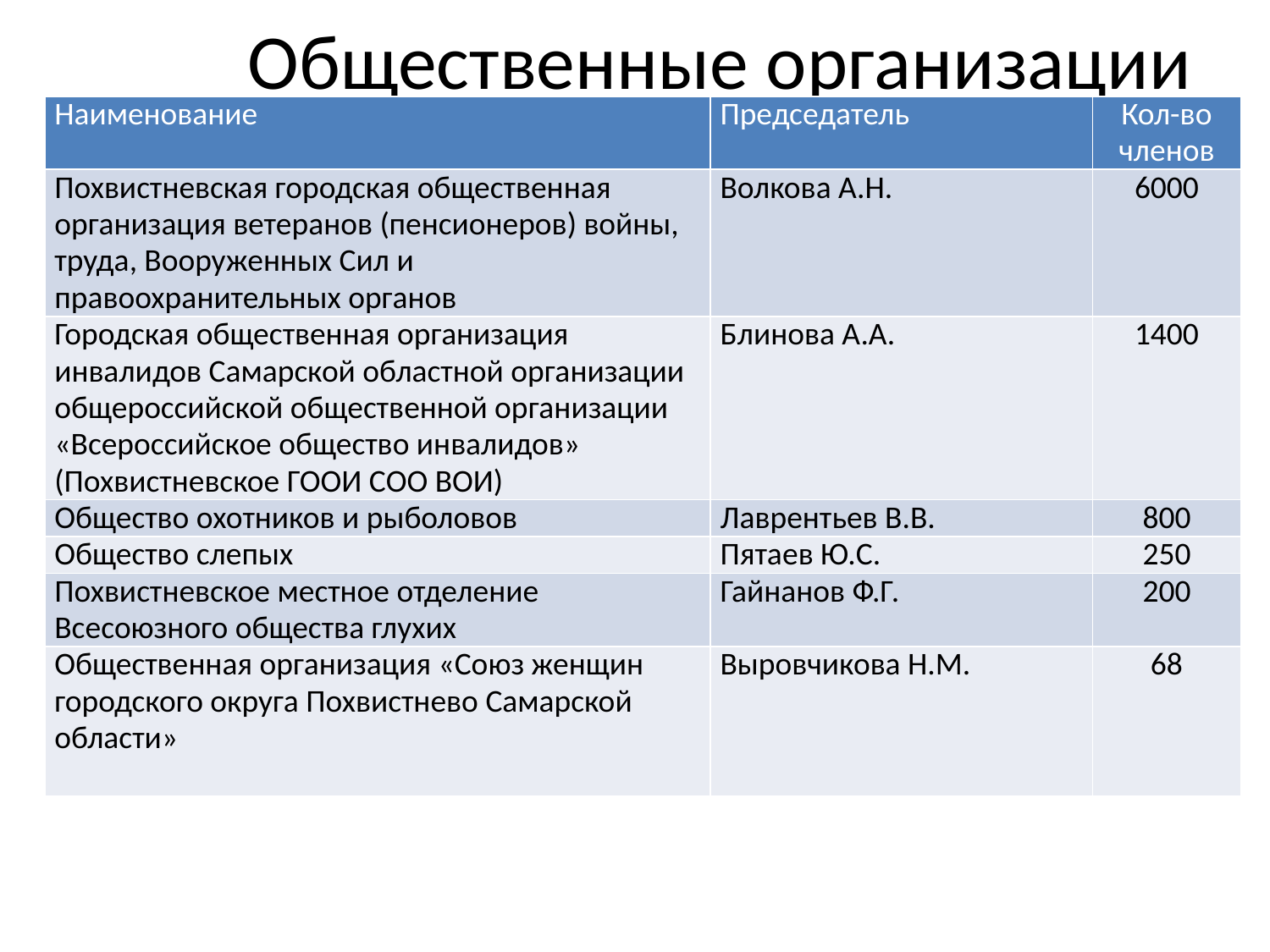

# Общественные организации
| Наименование | Председатель | Кол-во членов |
| --- | --- | --- |
| Похвистневская городская общественная организация ветеранов (пенсионеров) войны, труда, Вооруженных Сил и правоохранительных органов | Волкова А.Н. | 6000 |
| Городская общественная организация инвалидов Самарской областной организации общероссийской общественной организации «Всероссийское общество инвалидов» (Похвистневское ГООИ СОО ВОИ) | Блинова А.А. | 1400 |
| Общество охотников и рыболовов | Лаврентьев В.В. | 800 |
| Общество слепых | Пятаев Ю.С. | 250 |
| Похвистневское местное отделение Всесоюзного общества глухих | Гайнанов Ф.Г. | 200 |
| Общественная организация «Союз женщин городского округа Похвистнево Самарской области» | Выровчикова Н.М. | 68 |